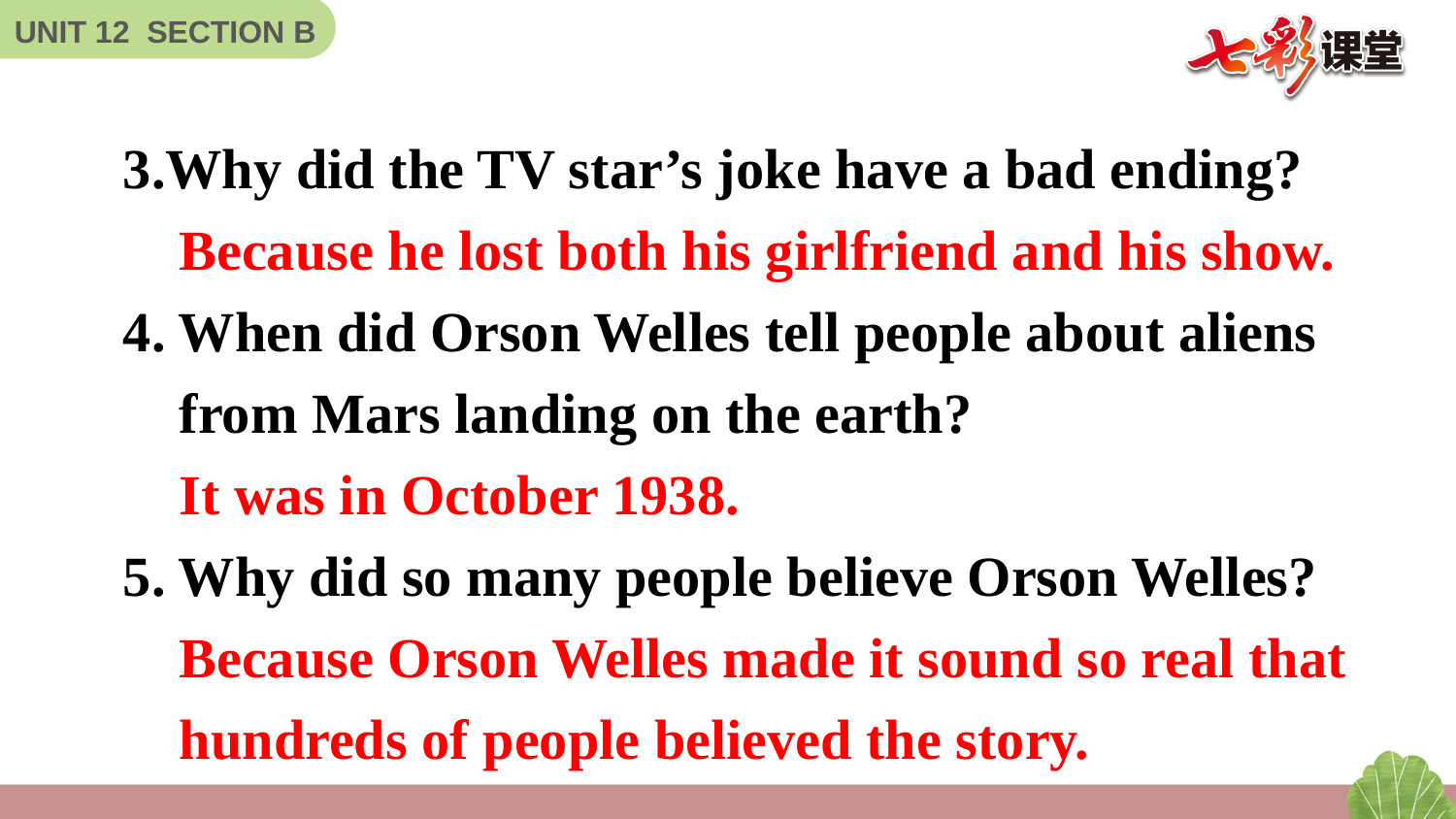

Why did the TV star’s joke have a bad ending?
    Because he lost both his girlfriend and his show.
4. When did Orson Welles tell people about aliens
    from Mars landing on the earth?
    It was in October 1938.
5. Why did so many people believe Orson Welles?
    Because Orson Welles made it sound so real that
    hundreds of people believed the story.